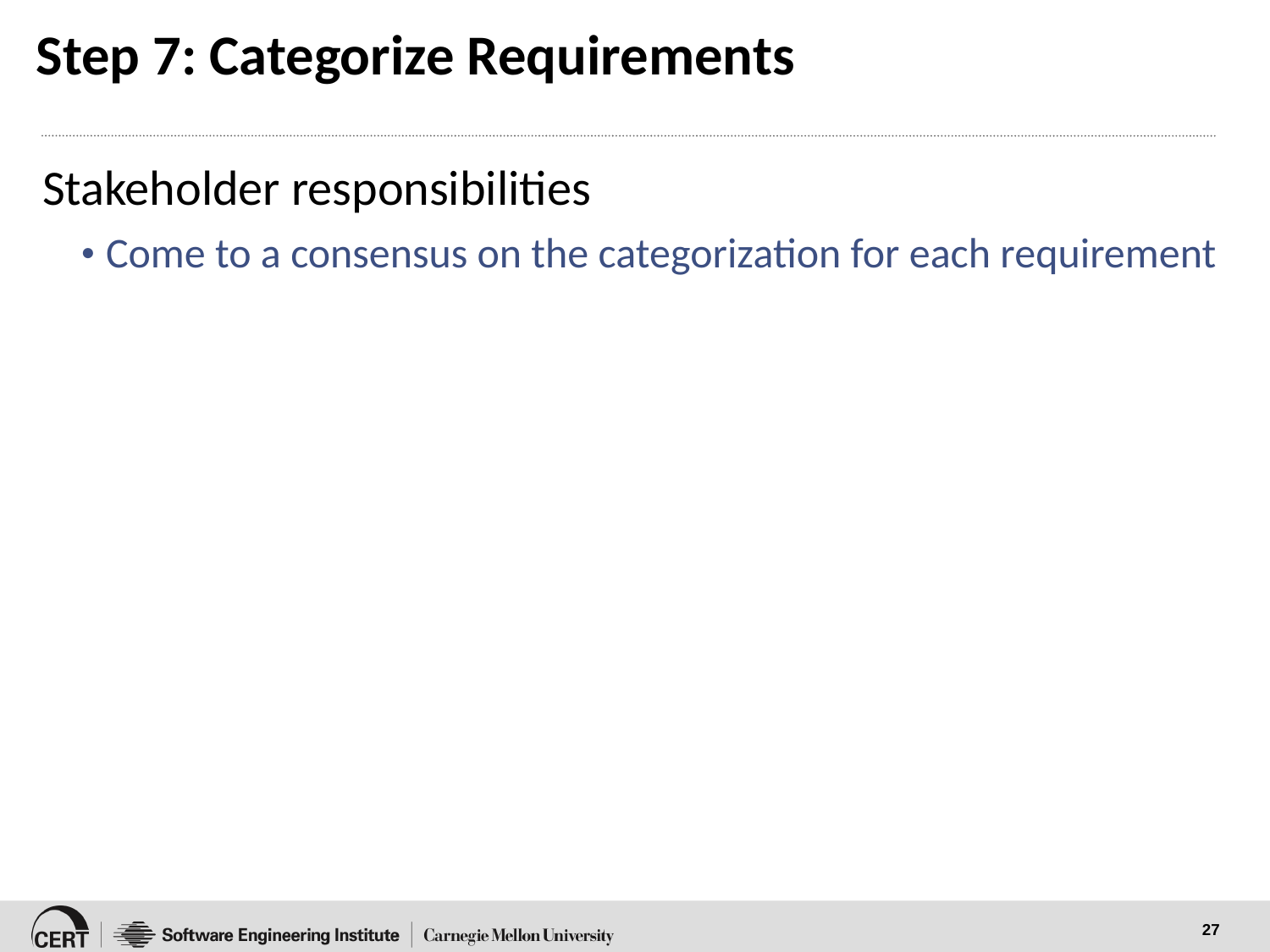

# Step 7: Categorize Requirements
Stakeholder responsibilities
Come to a consensus on the categorization for each requirement